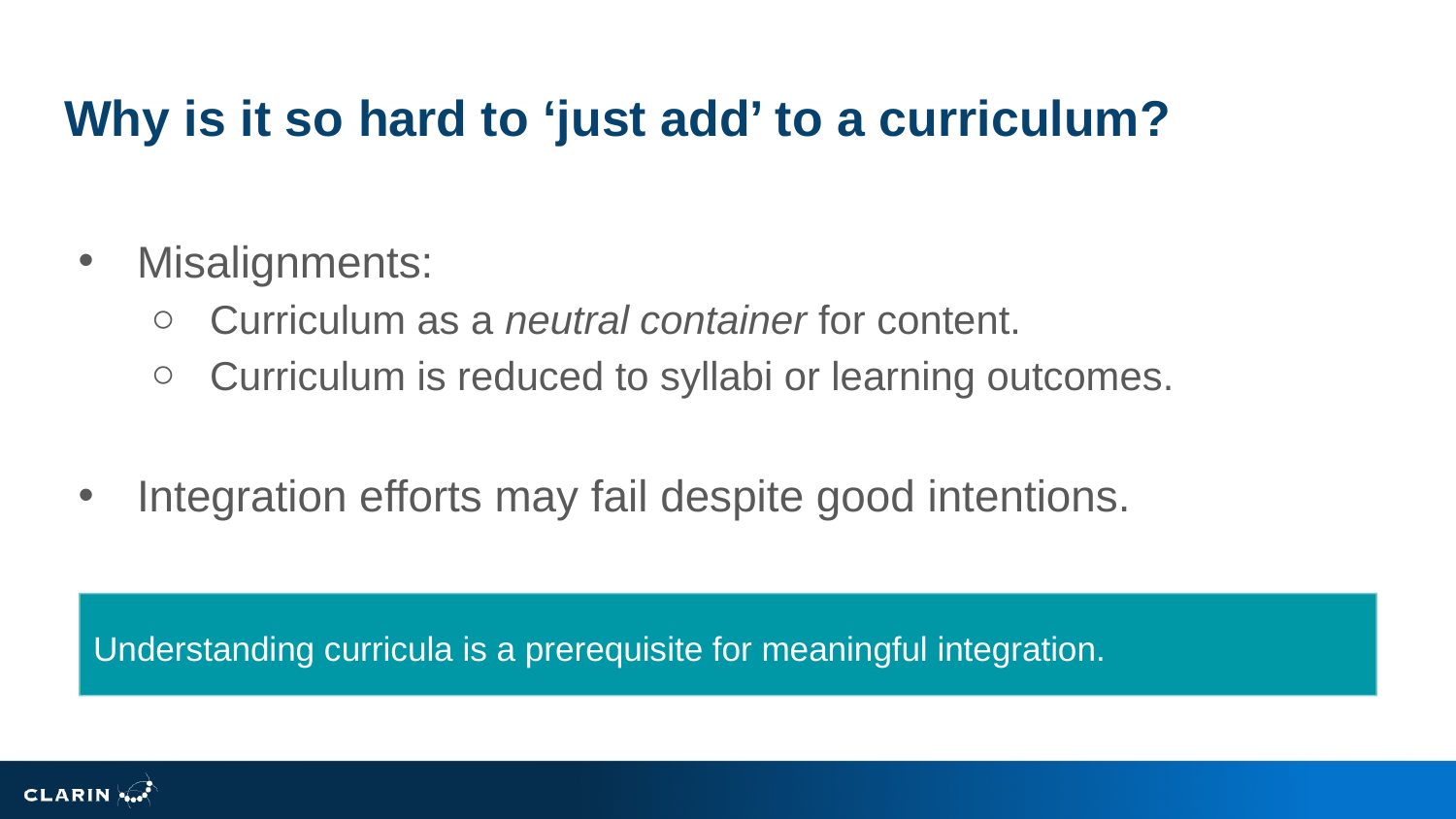

# Why is it so hard to ‘just add’ to a curriculum?

Misalignments:
Curriculum as a neutral container for content.
Curriculum is reduced to syllabi or learning outcomes.

Integration efforts may fail despite good intentions.

Understanding curricula is a prerequisite for meaningful integration.